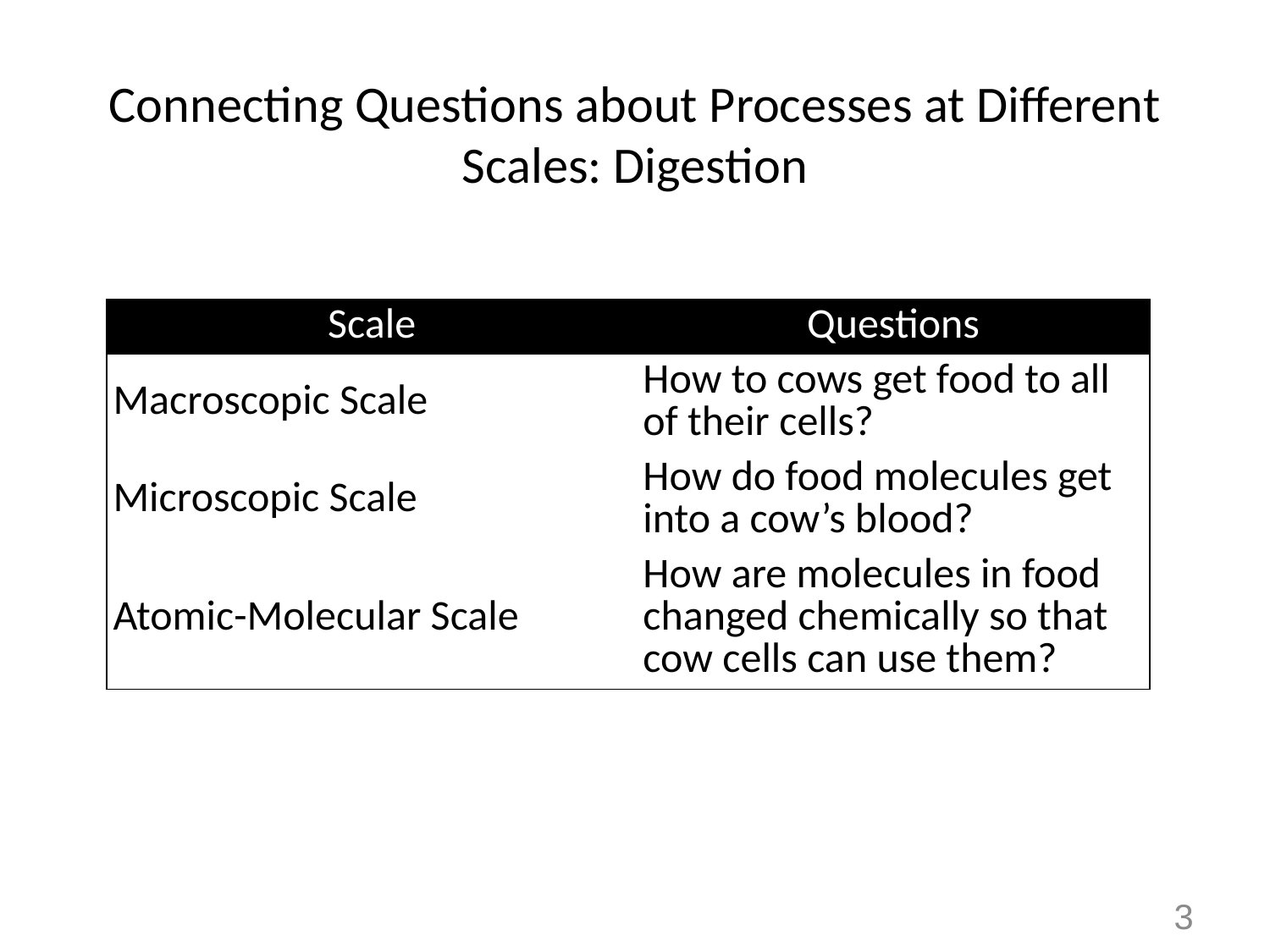

# Connecting Questions about Processes at Different Scales: Digestion
| Scale | Questions |
| --- | --- |
| Macroscopic Scale | How to cows get food to all of their cells? |
| Microscopic Scale | How do food molecules get into a cow’s blood? |
| Atomic-Molecular Scale | How are molecules in food changed chemically so that cow cells can use them? |
3